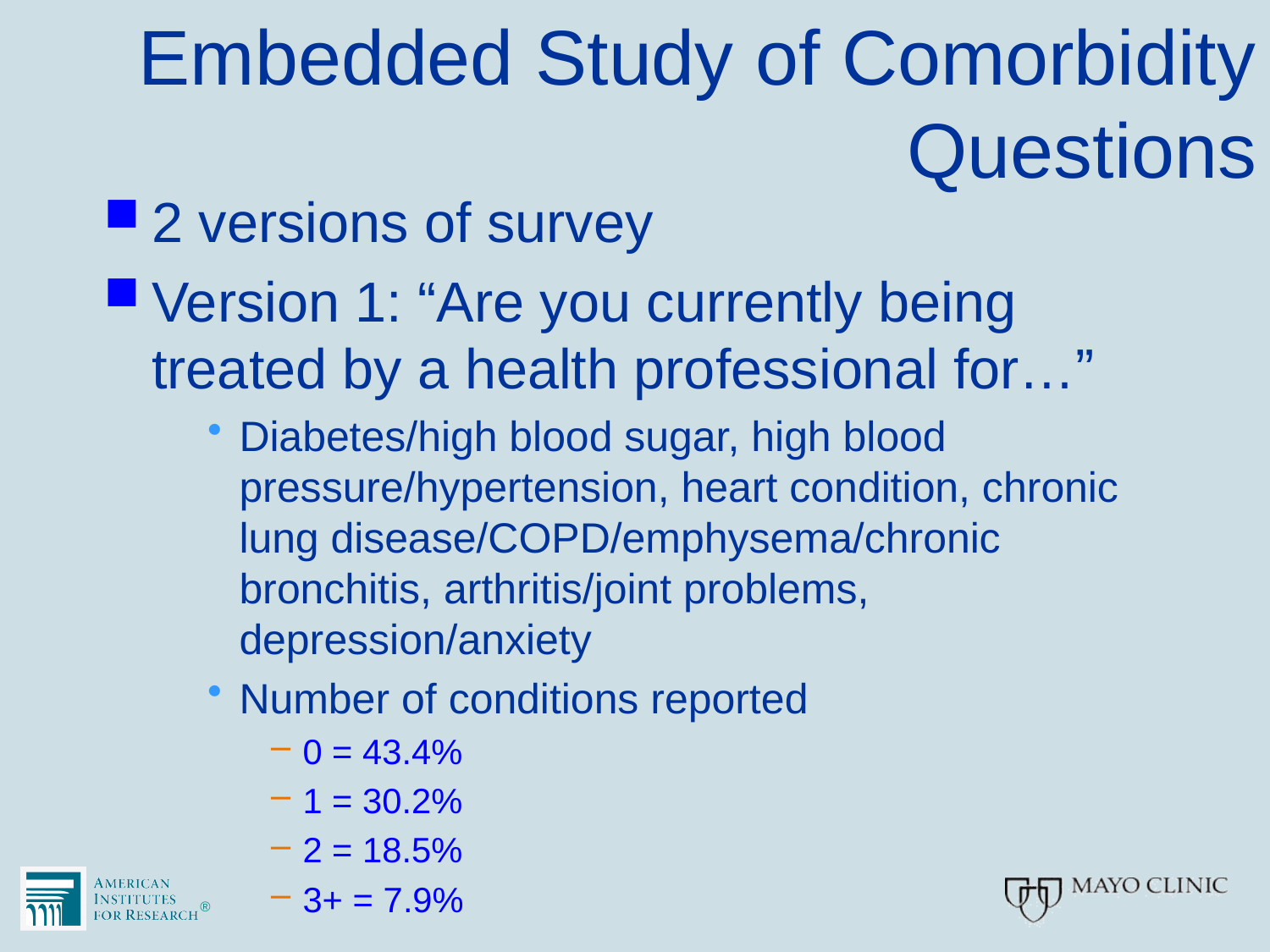

# Embedded Study of Comorbidity Questions
2 versions of survey
Version 1: “Are you currently being treated by a health professional for…”
Diabetes/high blood sugar, high blood pressure/hypertension, heart condition, chronic lung disease/COPD/emphysema/chronic bronchitis, arthritis/joint problems, depression/anxiety
Number of conditions reported
0 = 43.4%
1 = 30.2%
2 = 18.5%
3+ = 7.9%